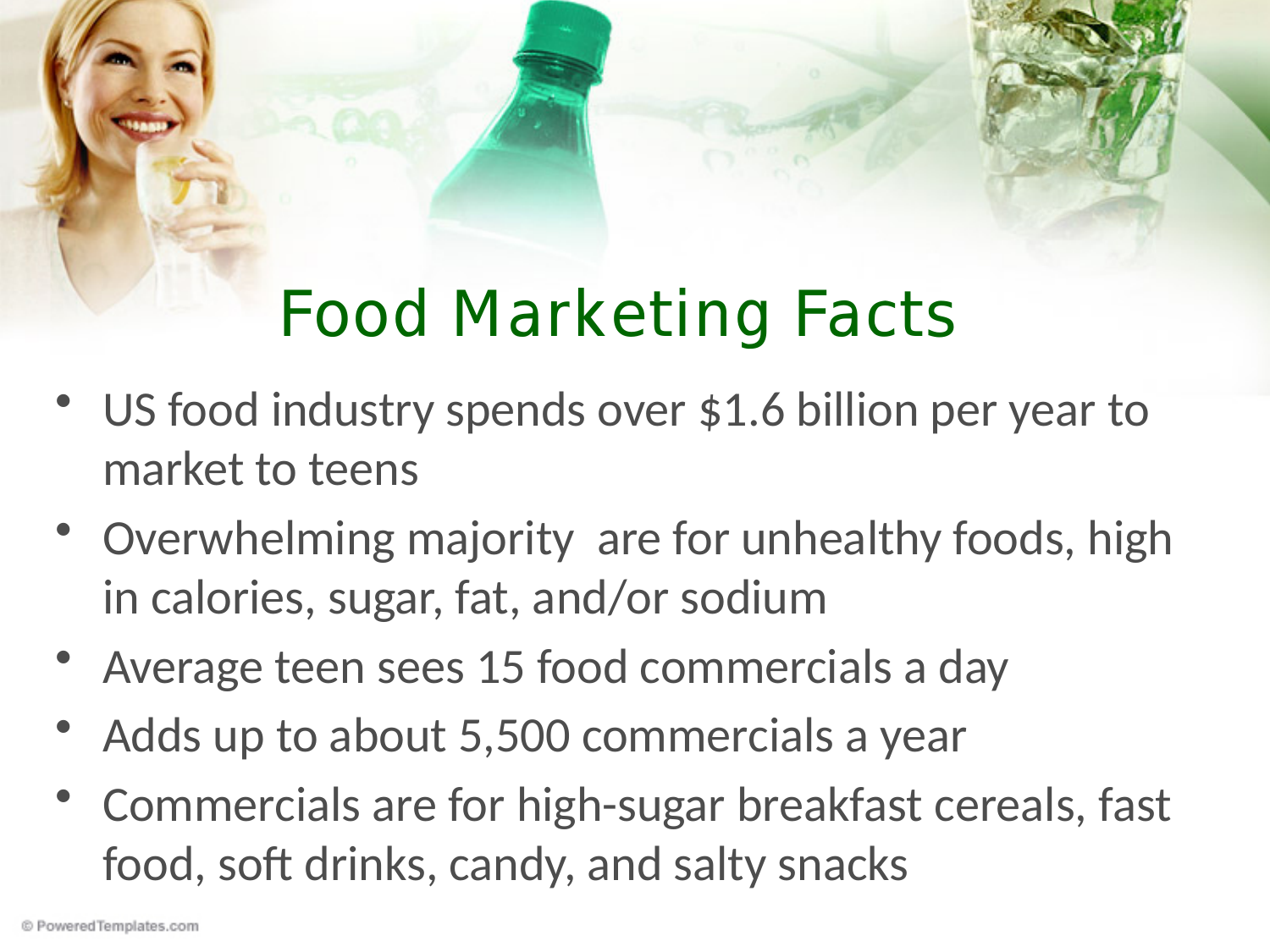

# Food Marketing Facts
US food industry spends over $1.6 billion per year to market to teens
Overwhelming majority  are for unhealthy foods, high in calories, sugar, fat, and/or sodium
Average teen sees 15 food commercials a day
Adds up to about 5,500 commercials a year
Commercials are for high-sugar breakfast cereals, fast food, soft drinks, candy, and salty snacks